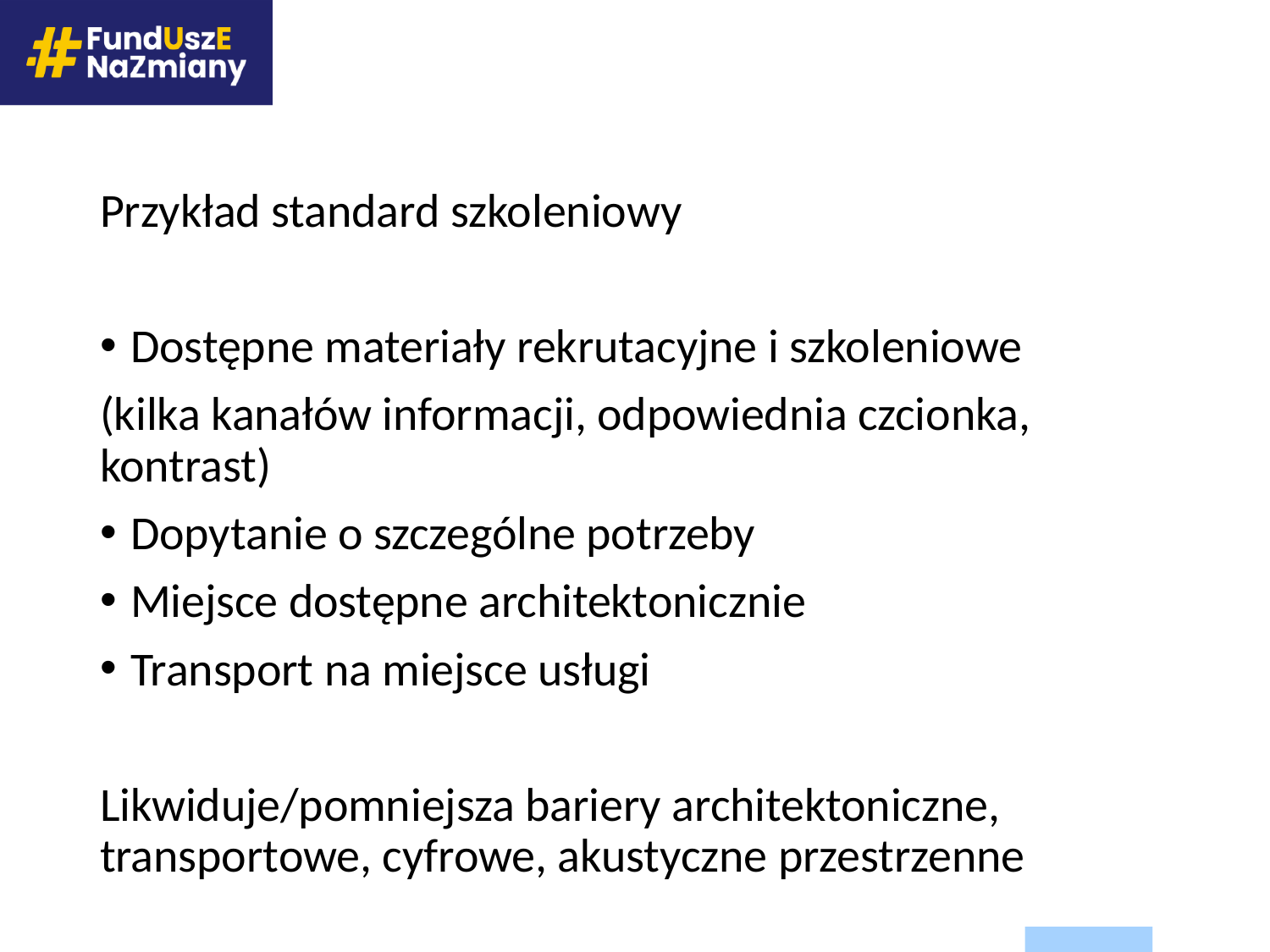

#
Przykład standard szkoleniowy

Dostępne materiały rekrutacyjne i szkoleniowe
(kilka kanałów informacji, odpowiednia czcionka, kontrast)
Dopytanie o szczególne potrzeby
Miejsce dostępne architektonicznie
Transport na miejsce usługi

Likwiduje/pomniejsza bariery architektoniczne, transportowe, cyfrowe, akustyczne przestrzenne